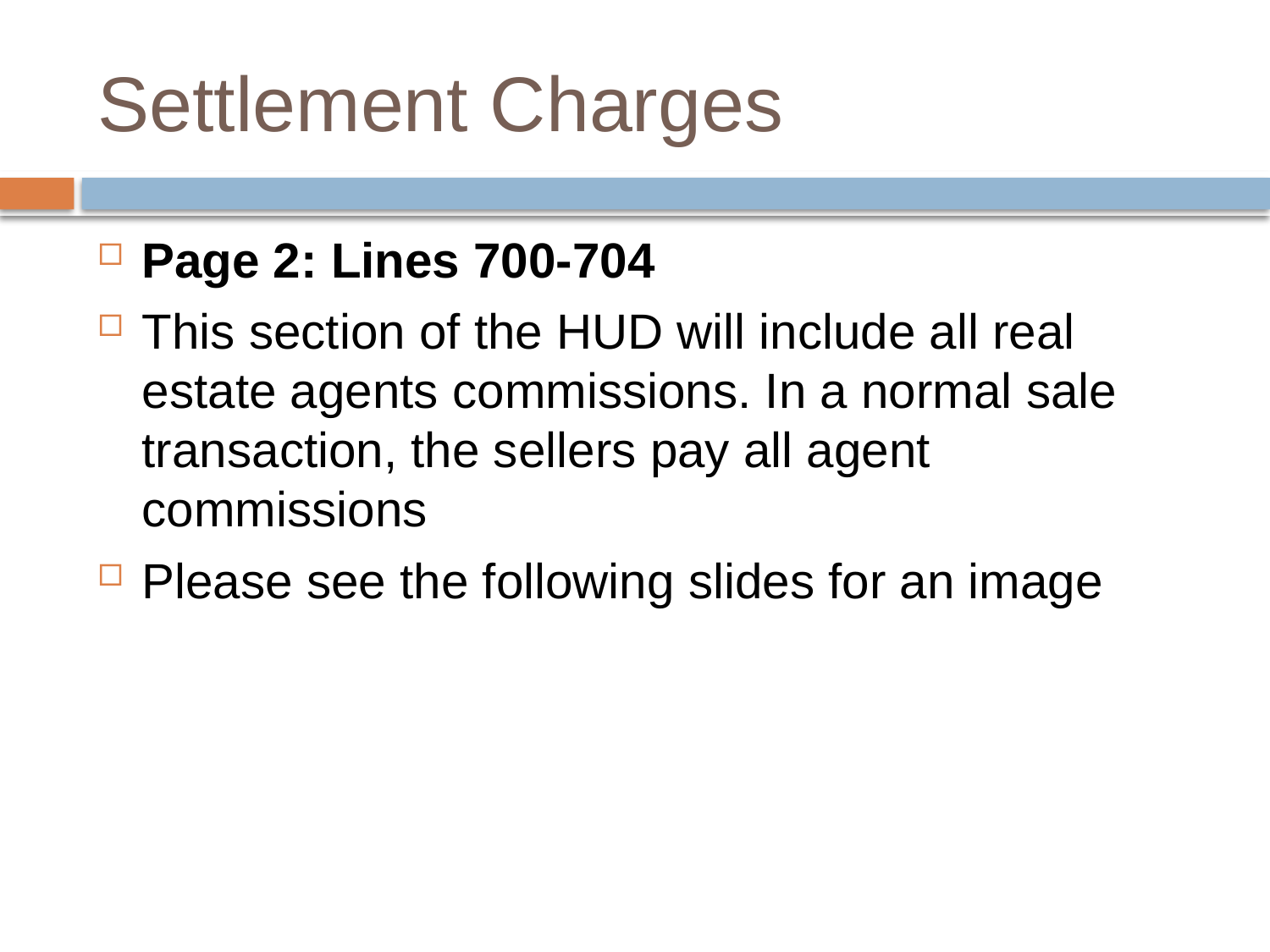

# Settlement Charges
Page 2: Lines 700‐704
This section of the HUD will include all real estate agents commissions. In a normal sale transaction, the sellers pay all agent commissions
Please see the following slides for an image